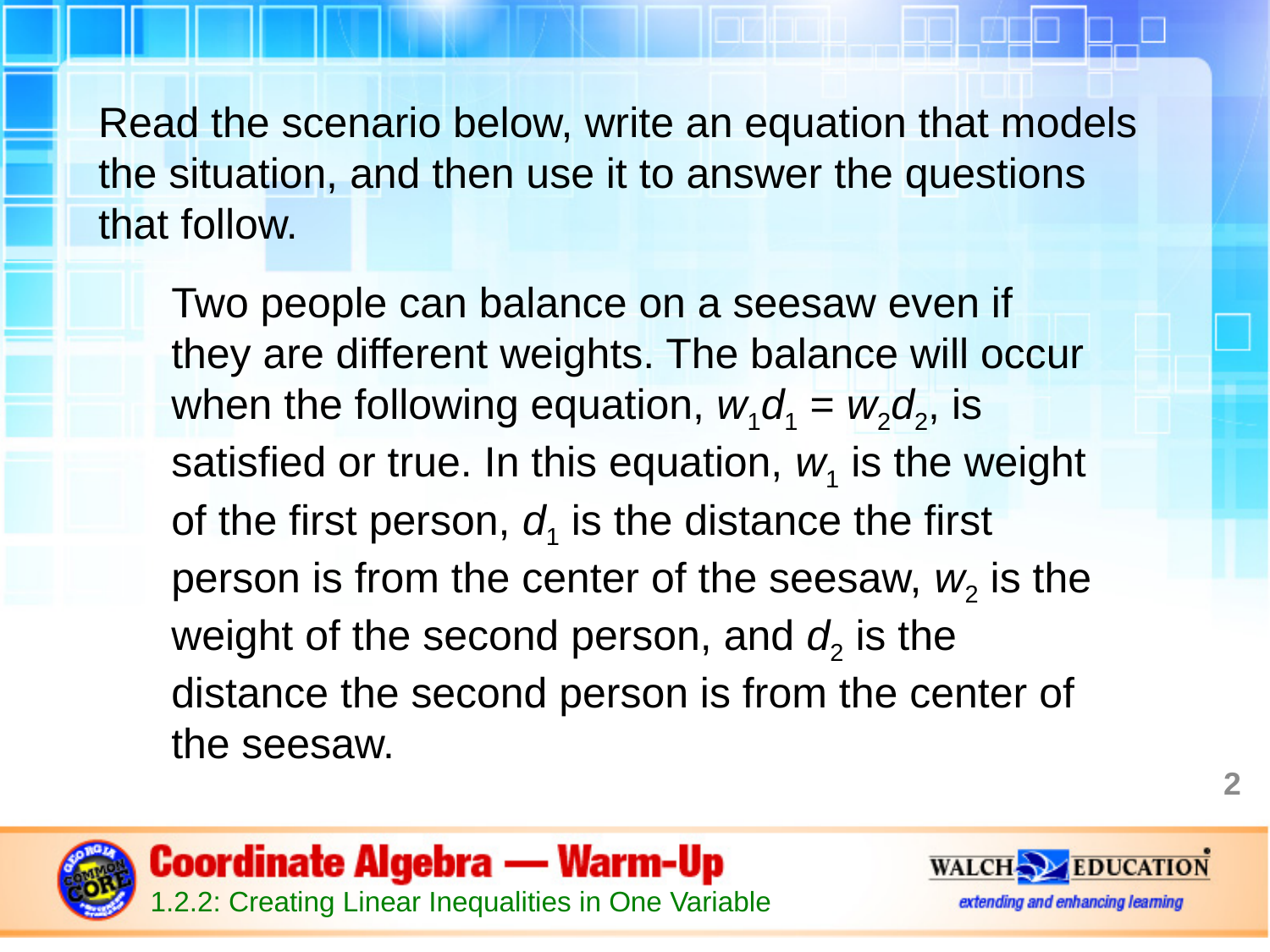

Read the scenario below, write an equation that models the situation, and then use it to answer the questions that follow.
Two people can balance on a seesaw even if they are different weights. The balance will occur when the following equation, w1d1 = w2d2, is satisfied or true. In this equation, w1 is the weight of the first person, d1 is the distance the first person is from the center of the seesaw, w2 is the weight of the second person, and d2 is the distance the second person is from the center of the seesaw.
2
1.2.2: Creating Linear Inequalities in One Variable